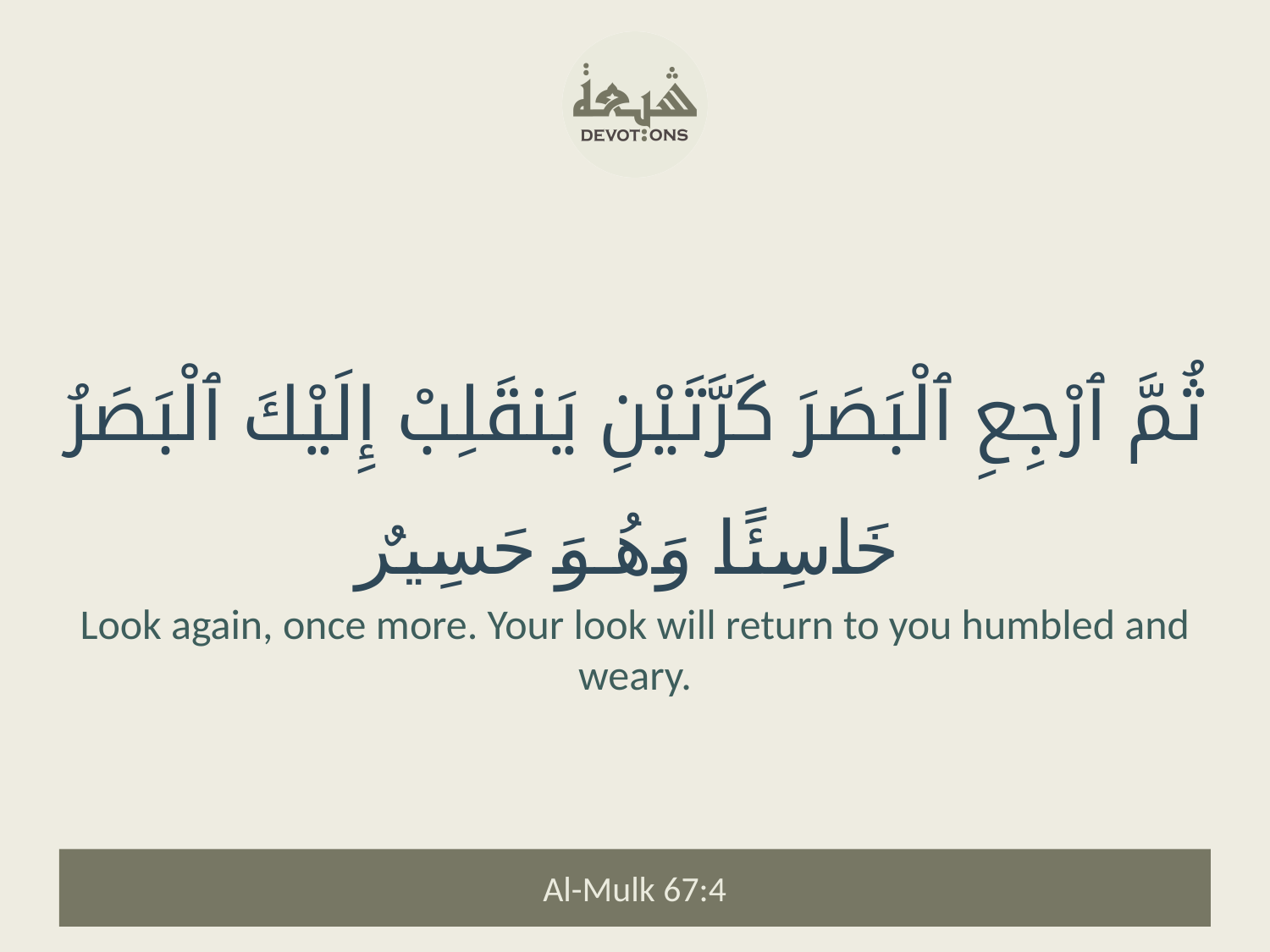

ثُمَّ ٱرْجِعِ ٱلْبَصَرَ كَرَّتَيْنِ يَنقَلِبْ إِلَيْكَ ٱلْبَصَرُ خَاسِئًا وَهُوَ حَسِيرٌ
Look again, once more. Your look will return to you humbled and weary.
Al-Mulk 67:4